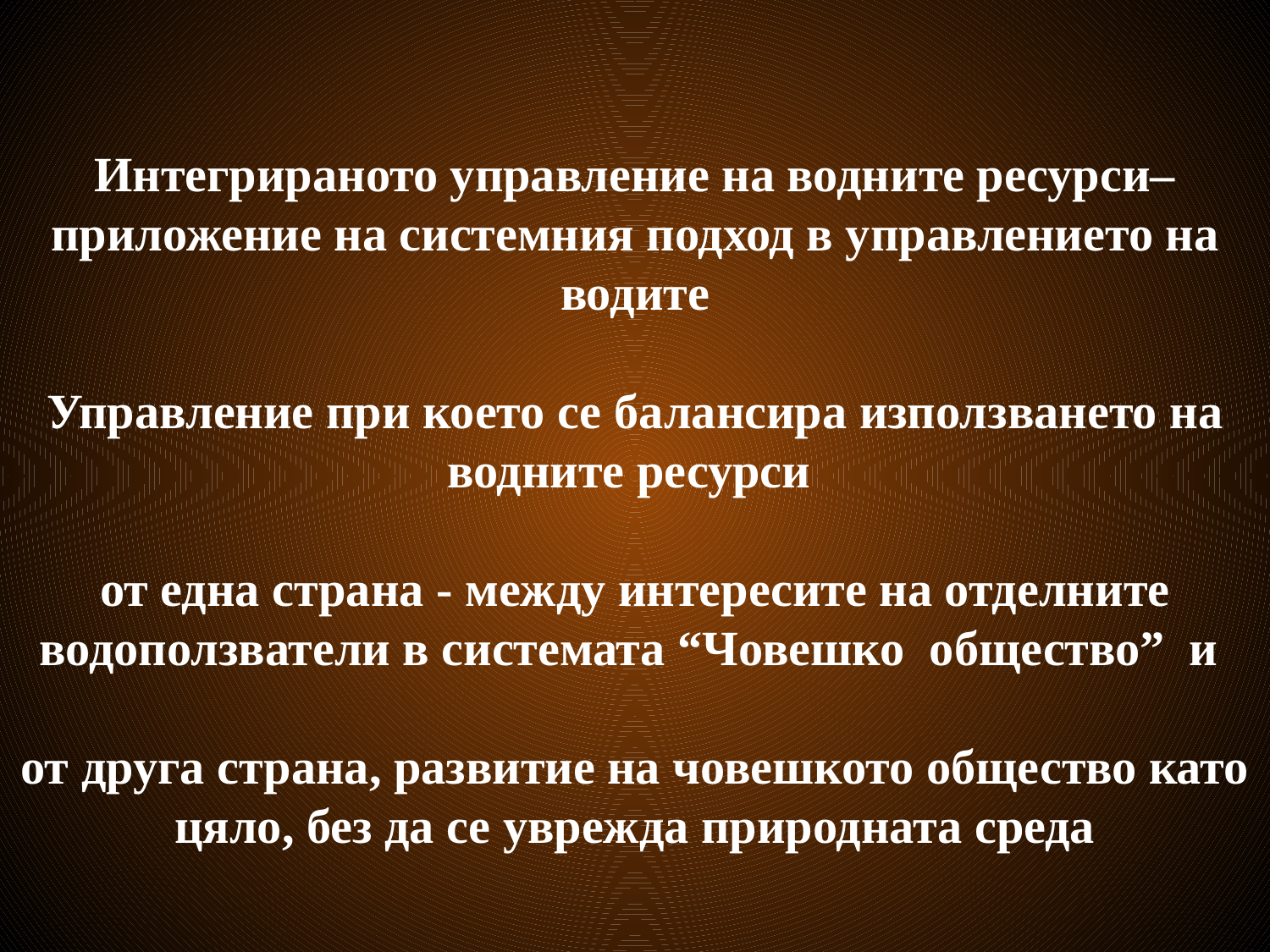

Интегрираното управление на водните ресурси–
приложение на системния подход в управлението на водите

Управление при което се балансира използването на водните ресурси

от една страна - между интересите на отделните водоползватели в системата “Човешко  общество”  и

от друга страна, развитие на човешкото общество като цяло, без да се уврежда природната среда